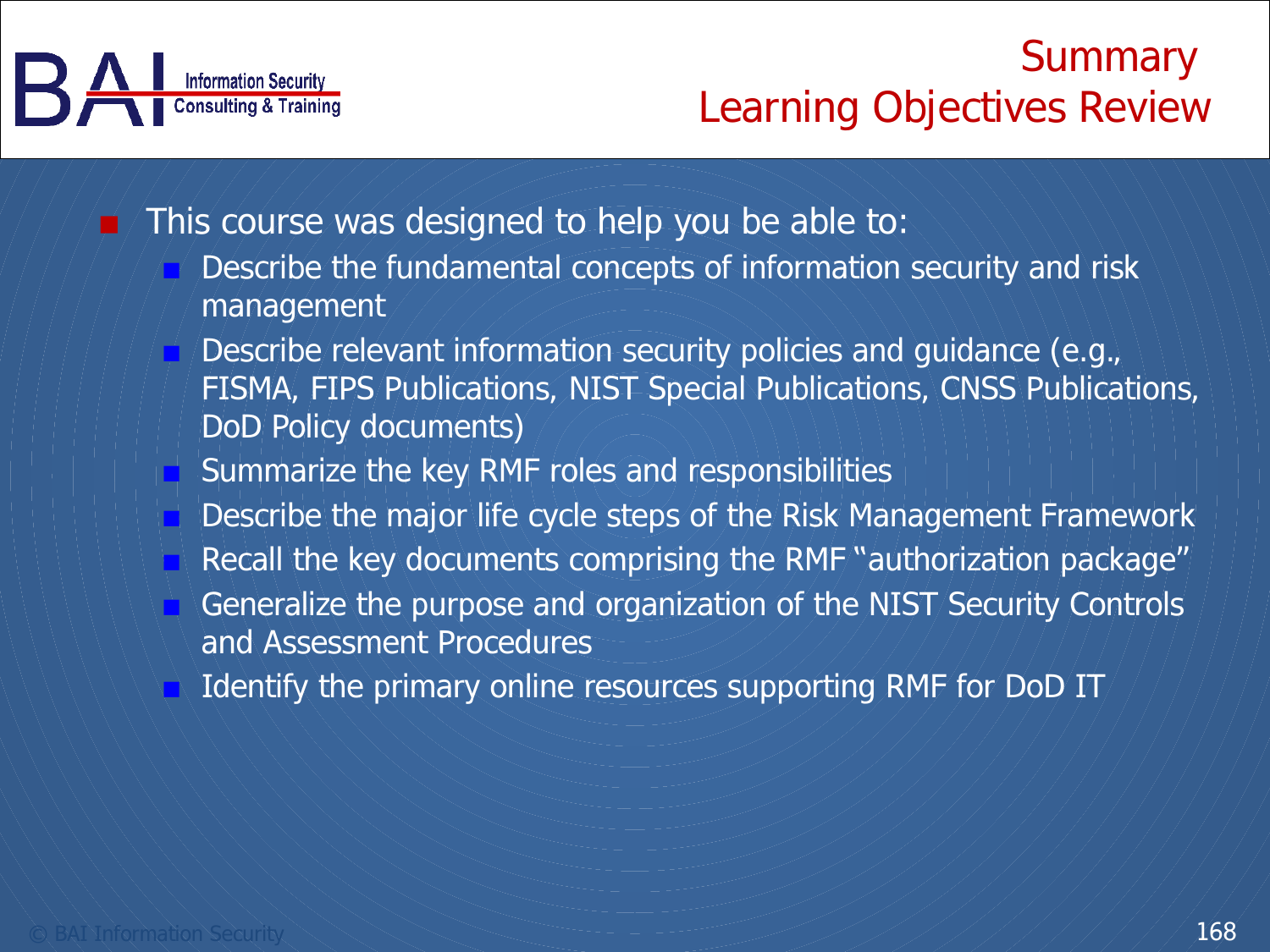

# Summary Learning Objectives Review
This course was designed to help you be able to:
Describe the fundamental concepts of information security and risk management
Describe relevant information security policies and guidance (e.g., FISMA, FIPS Publications, NIST Special Publications, CNSS Publications, DoD Policy documents)
Summarize the key RMF roles and responsibilities
Describe the major life cycle steps of the Risk Management Framework
Recall the key documents comprising the RMF “authorization package”
Generalize the purpose and organization of the NIST Security Controls and Assessment Procedures
Identify the primary online resources supporting RMF for DoD IT